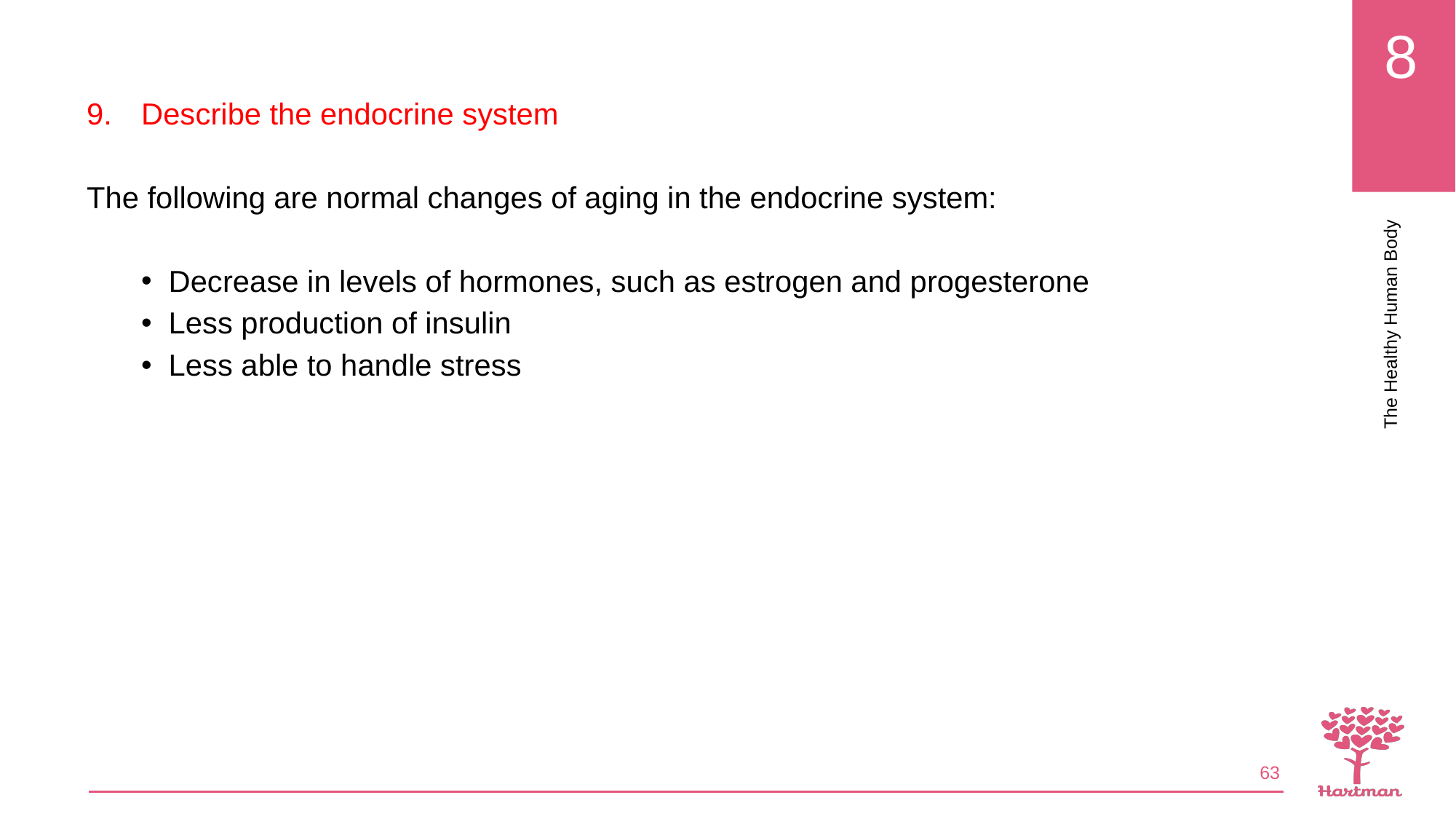

Describe the endocrine system

The following are normal changes of aging in the endocrine system:

Decrease in levels of hormones, such as estrogen and progesterone
Less production of insulin
Less able to handle stress

63